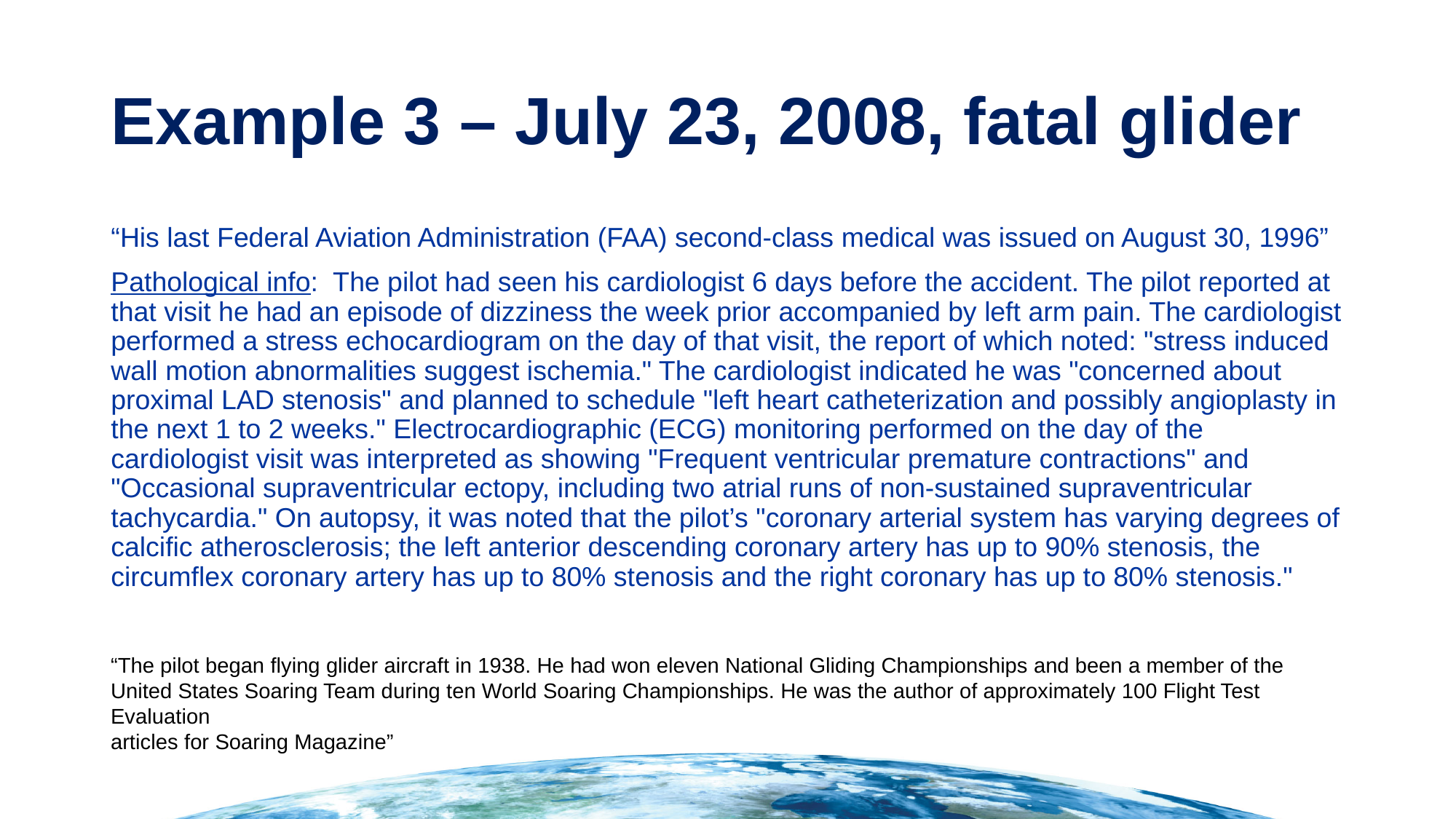

# Example 3 – July 23, 2008, fatal glider
“His last Federal Aviation Administration (FAA) second-class medical was issued on August 30, 1996”
Pathological info:  The pilot had seen his cardiologist 6 days before the accident. The pilot reported at that visit he had an episode of dizziness the week prior accompanied by left arm pain. The cardiologist performed a stress echocardiogram on the day of that visit, the report of which noted: "stress induced wall motion abnormalities suggest ischemia." The cardiologist indicated he was "concerned about proximal LAD stenosis" and planned to schedule "left heart catheterization and possibly angioplasty in the next 1 to 2 weeks." Electrocardiographic (ECG) monitoring performed on the day of the cardiologist visit was interpreted as showing "Frequent ventricular premature contractions" and "Occasional supraventricular ectopy, including two atrial runs of non-sustained supraventricular tachycardia." On autopsy, it was noted that the pilot’s "coronary arterial system has varying degrees of calcific atherosclerosis; the left anterior descending coronary artery has up to 90% stenosis, the circumflex coronary artery has up to 80% stenosis and the right coronary has up to 80% stenosis."
“The pilot began flying glider aircraft in 1938. He had won eleven National Gliding Championships and been a member of the United States Soaring Team during ten World Soaring Championships. He was the author of approximately 100 Flight Test Evaluation
articles for Soaring Magazine”